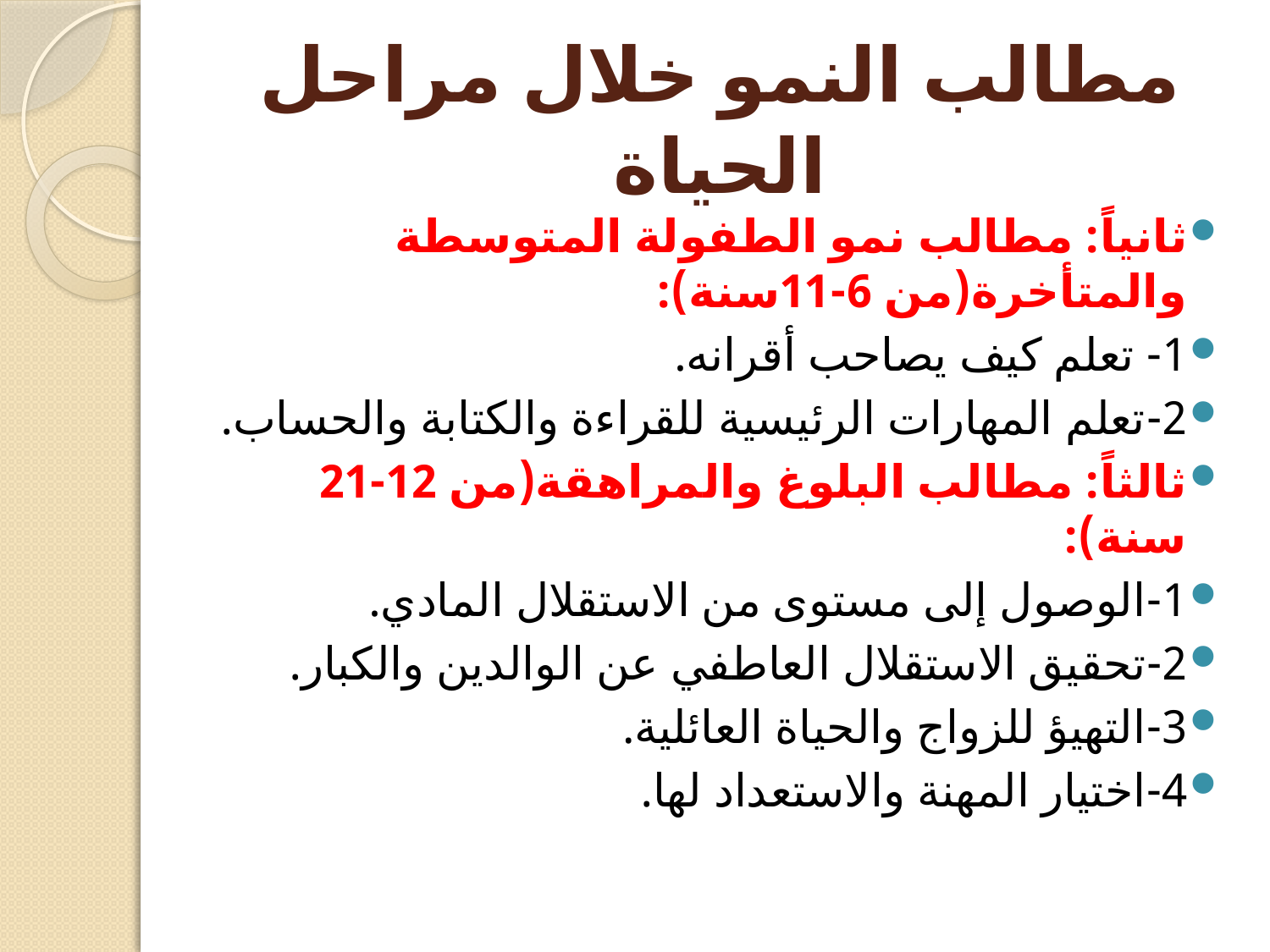

# مطالب النمو خلال مراحل الحياة
ثانياً: مطالب نمو الطفولة المتوسطة والمتأخرة(من 6-11سنة):
1- تعلم كيف يصاحب أقرانه.
2-تعلم المهارات الرئيسية للقراءة والكتابة والحساب.
ثالثاً: مطالب البلوغ والمراهقة(من 12-21 سنة):
1-الوصول إلى مستوى من الاستقلال المادي.
2-تحقيق الاستقلال العاطفي عن الوالدين والكبار.
3-التهيؤ للزواج والحياة العائلية.
4-اختيار المهنة والاستعداد لها.